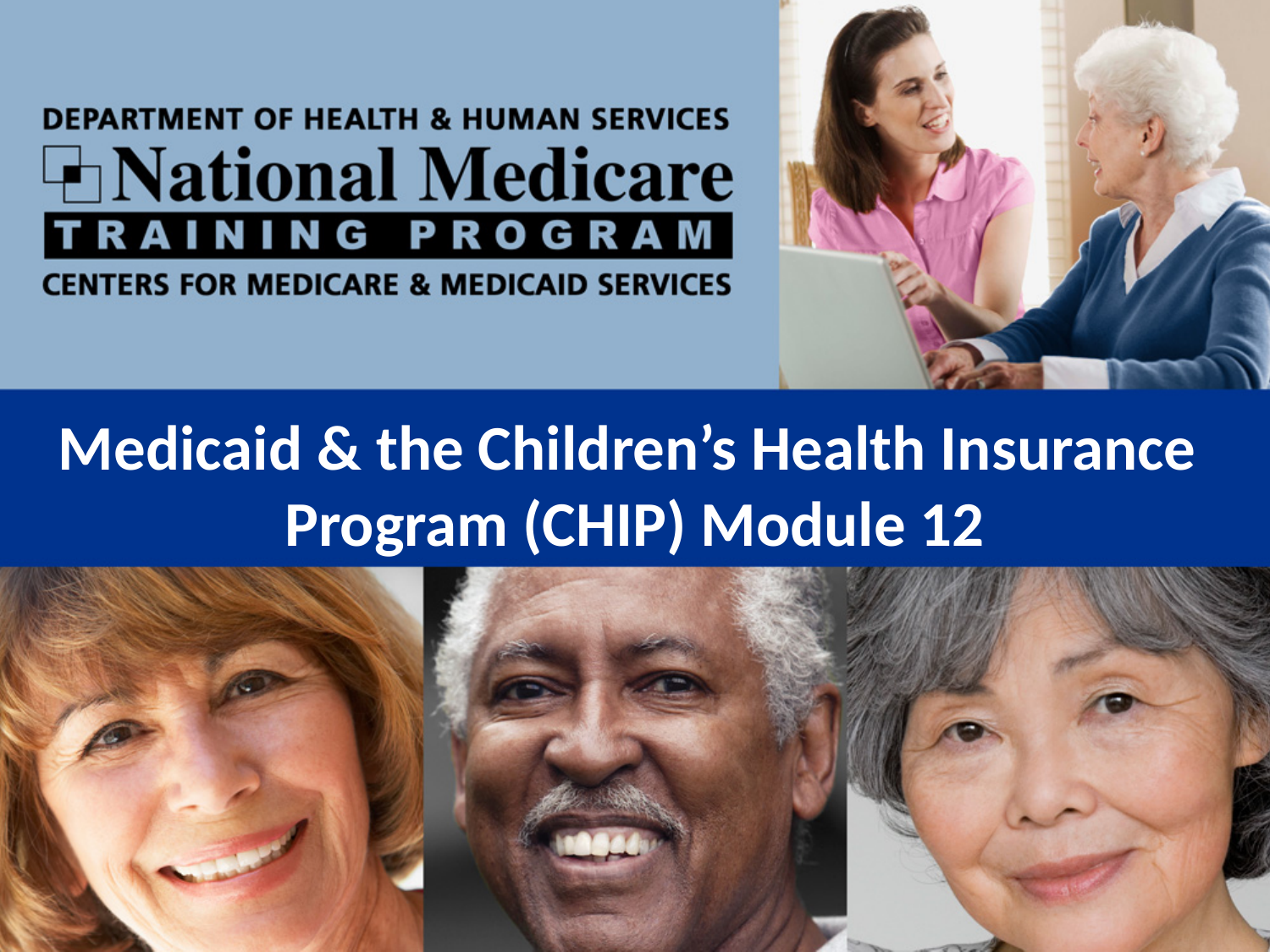

# Medicaid & the Children’s Health Insurance Program (CHIP) Module 12